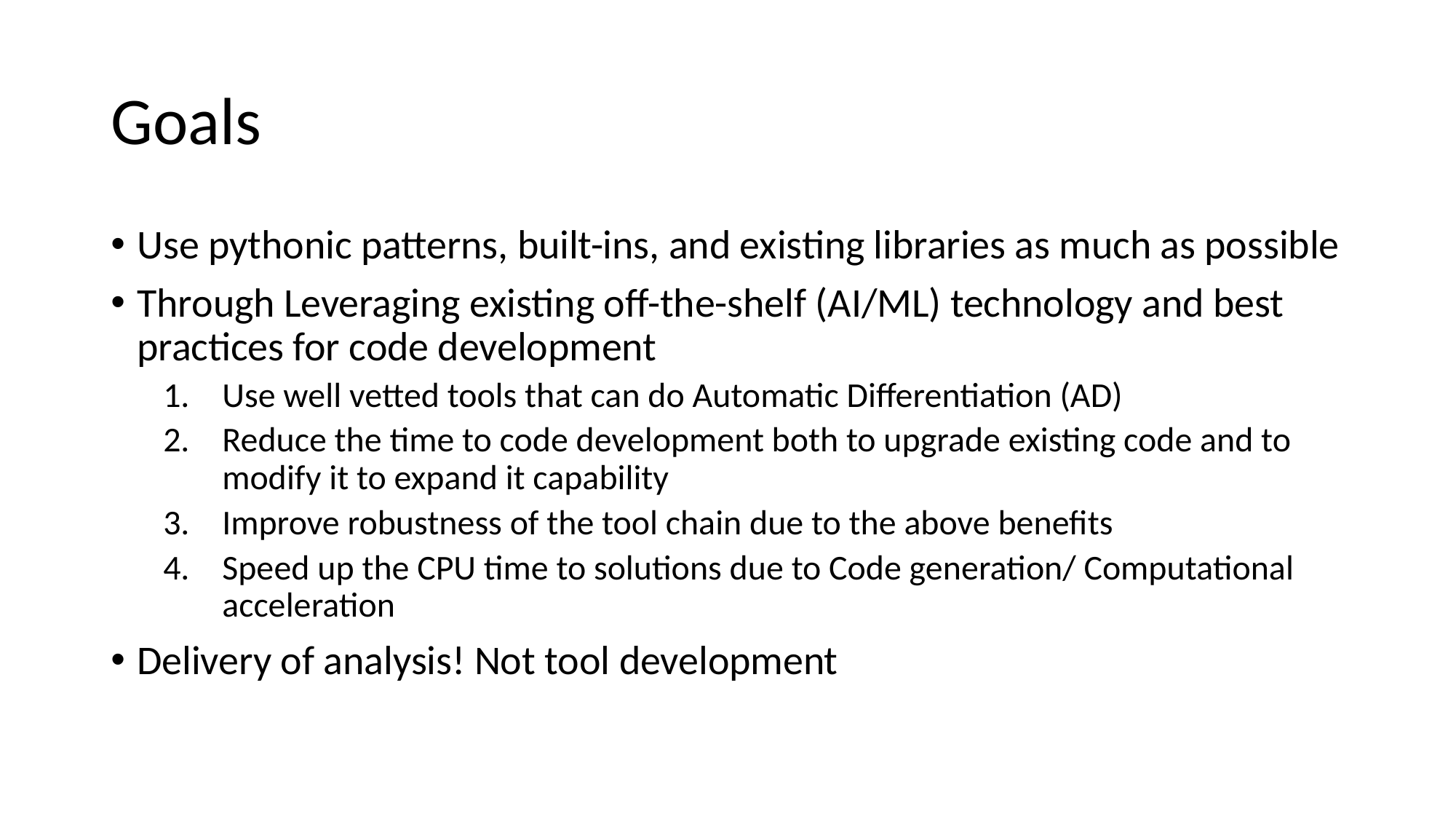

# Goals
Use pythonic patterns, built-ins, and existing libraries as much as possible
Through Leveraging existing off-the-shelf (AI/ML) technology and best practices for code development
Use well vetted tools that can do Automatic Differentiation (AD)
Reduce the time to code development both to upgrade existing code and to modify it to expand it capability
Improve robustness of the tool chain due to the above benefits
Speed up the CPU time to solutions due to Code generation/ Computational acceleration
Delivery of analysis! Not tool development